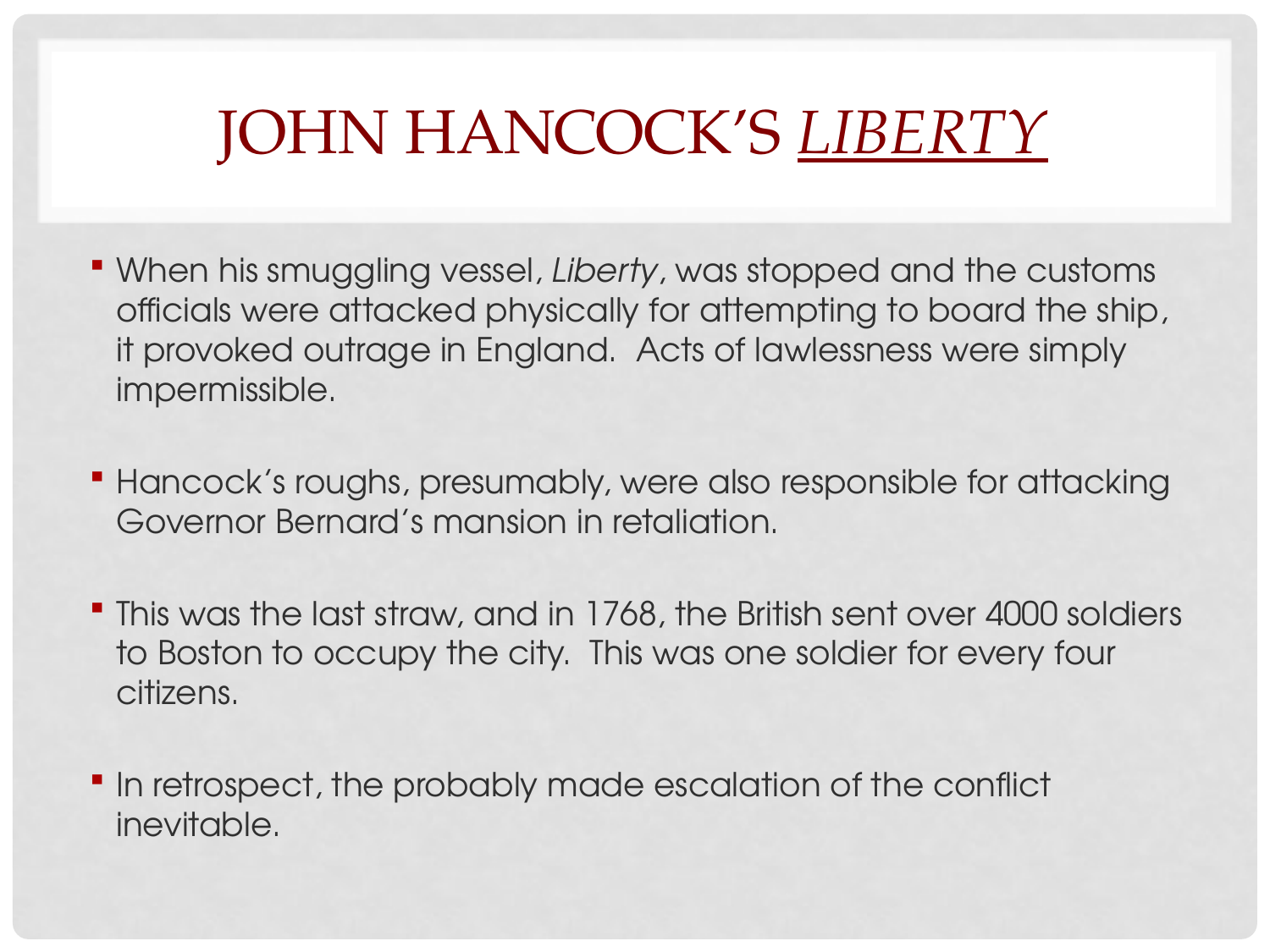

# John Hancock’s Liberty
When his smuggling vessel, Liberty, was stopped and the customs officials were attacked physically for attempting to board the ship, it provoked outrage in England.  Acts of lawlessness were simply impermissible.

Hancock’s roughs, presumably, were also responsible for attacking Governor Bernard’s mansion in retaliation.

This was the last straw, and in 1768, the British sent over 4000 soldiers to Boston to occupy the city.  This was one soldier for every four citizens.

In retrospect, the probably made escalation of the conflict inevitable.